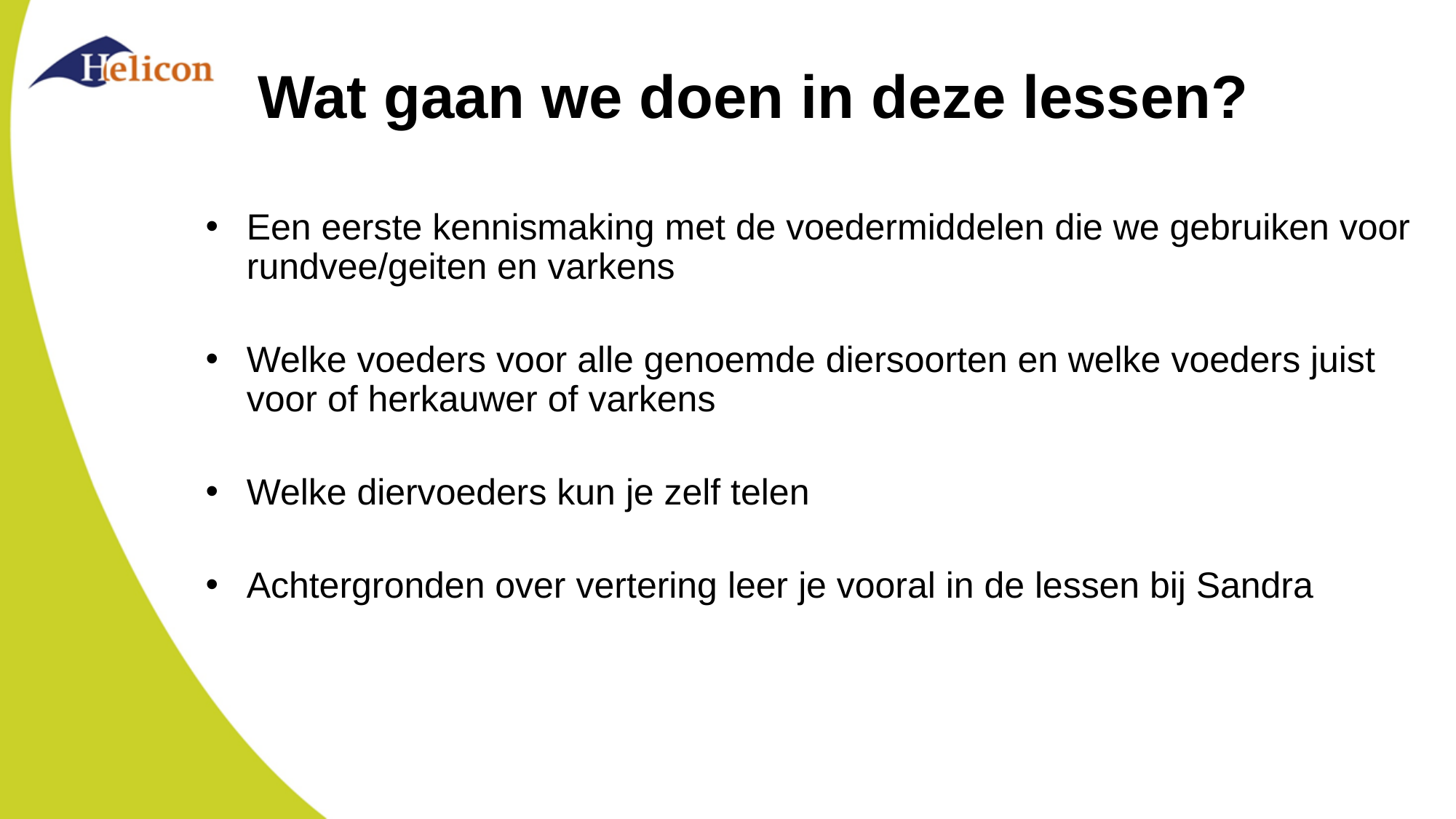

# Wat gaan we doen in deze lessen?
Een eerste kennismaking met de voedermiddelen die we gebruiken voor rundvee/geiten en varkens

Welke voeders voor alle genoemde diersoorten en welke voeders juist voor of herkauwer of varkens

Welke diervoeders kun je zelf telen

Achtergronden over vertering leer je vooral in de lessen bij Sandra